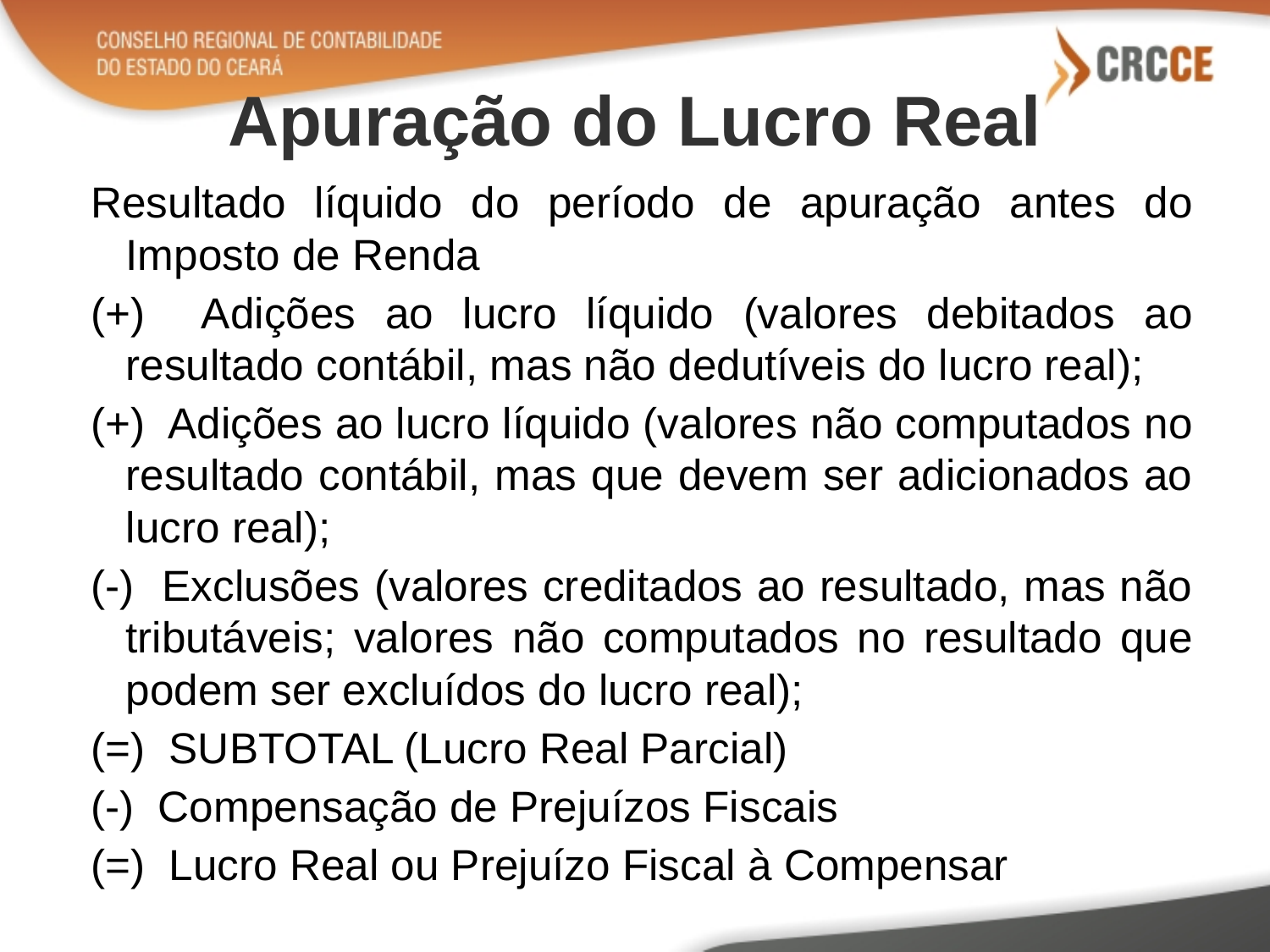

# Apuração do Lucro Real
Resultado líquido do período de apuração antes do Imposto de Renda
(+)  Adições ao lucro líquido (valores debitados ao resultado contábil, mas não dedutíveis do lucro real);
(+)  Adições ao lucro líquido (valores não computados no resultado contábil, mas que devem ser adicionados ao lucro real);
(-)  Exclusões (valores creditados ao resultado, mas não tributáveis; valores não computados no resultado que podem ser excluídos do lucro real);
(=)  SUBTOTAL (Lucro Real Parcial)
(-)  Compensação de Prejuízos Fiscais
(=)  Lucro Real ou Prejuízo Fiscal à Compensar